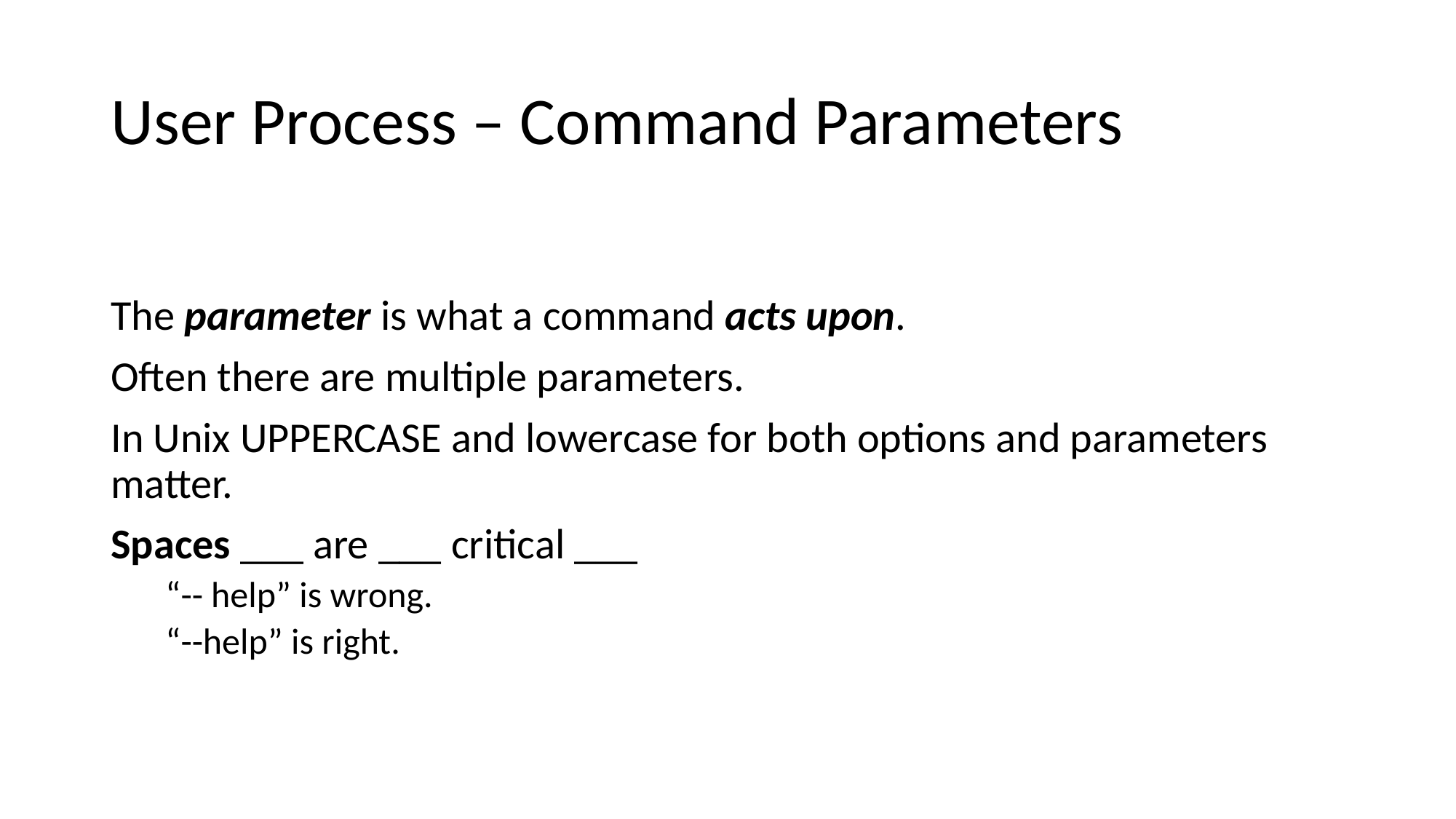

# User Process – Command Parameters
The parameter is what a command acts upon.
Often there are multiple parameters.
In Unix UPPERCASE and lowercase for both options and parameters matter.
Spaces ___ are ___ critical ___
“-- help” is wrong.
“--help” is right.